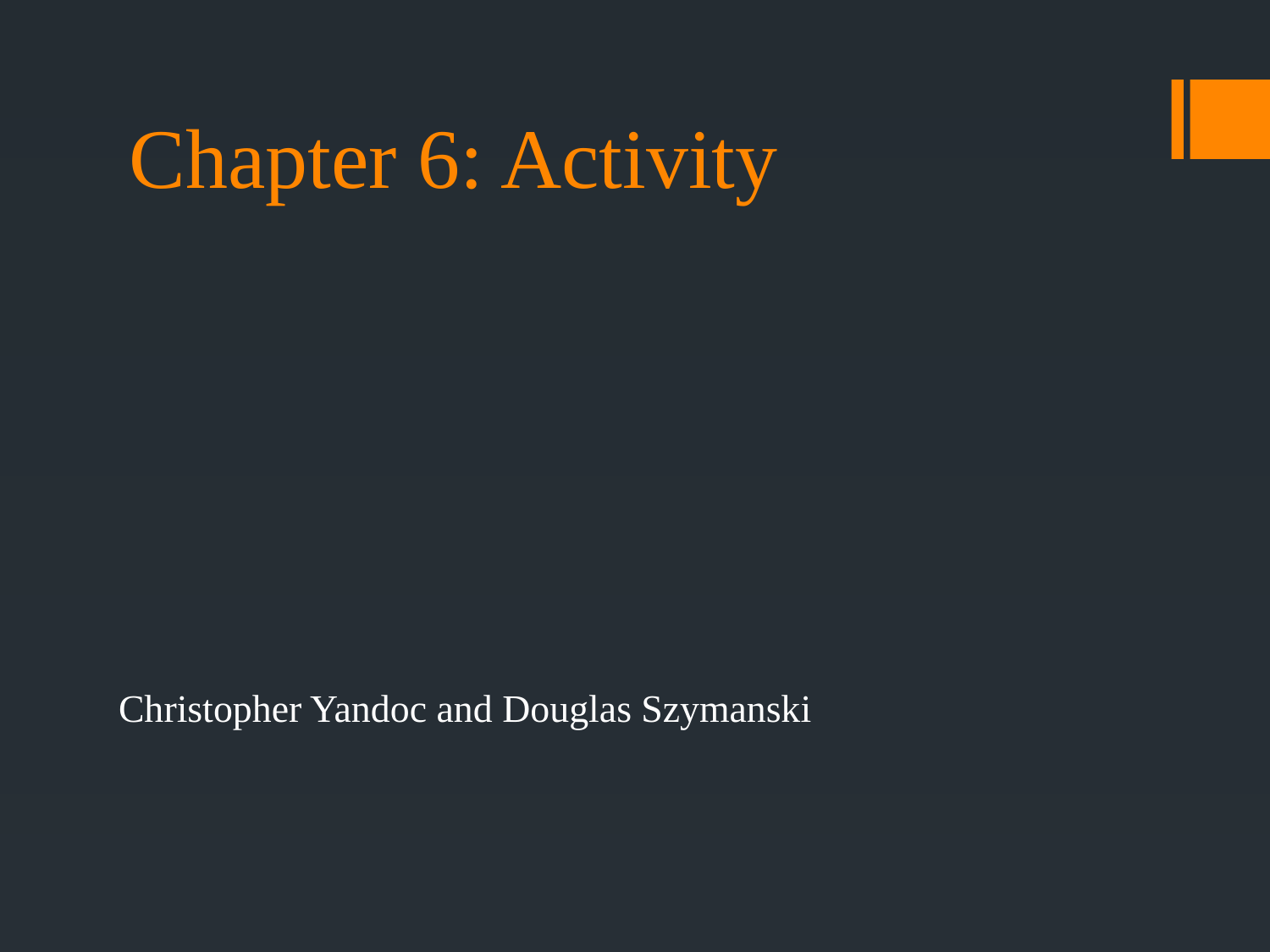

# Chapter 6: Activity
Christopher Yandoc and Douglas Szymanski